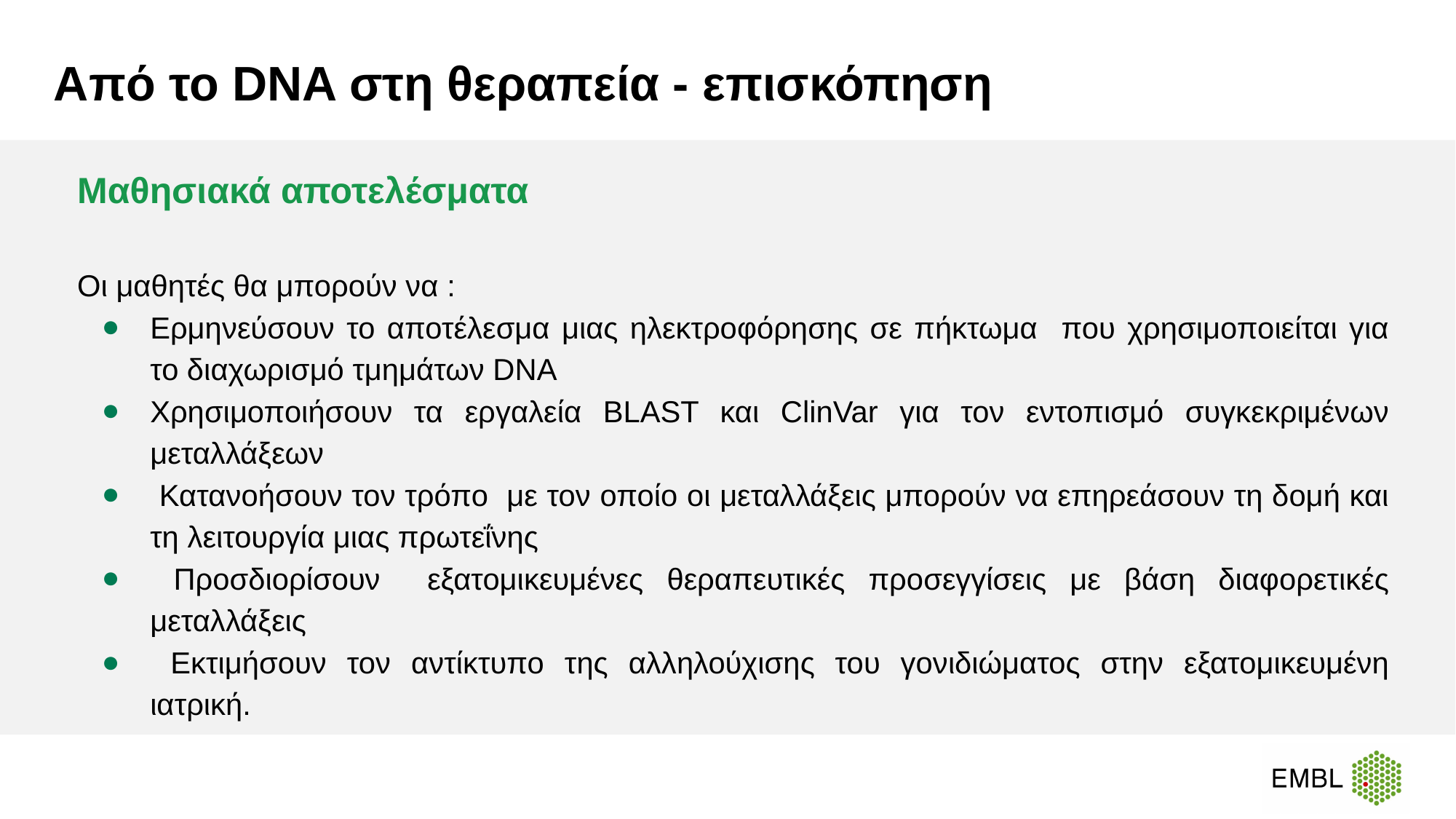

# Από το DNA στη θεραπεία - επισκόπηση
Μαθησιακά αποτελέσματα

Οι μαθητές θα μπορούν να :
Ερμηνεύσουν το αποτέλεσμα μιας ηλεκτροφόρησης σε πήκτωμα  που χρησιμοποιείται για το διαχωρισμό τμημάτων DNA
Χρησιμοποιήσουν τα εργαλεία BLAST και ClinVar για τον εντοπισμό συγκεκριμένων μεταλλάξεων
 Κατανοήσουν τον τρόπο  με τον οποίο οι μεταλλάξεις μπορούν να επηρεάσουν τη δομή και τη λειτουργία μιας πρωτεΐνης
 Προσδιορίσουν  εξατομικευμένες θεραπευτικές προσεγγίσεις με βάση διαφορετικές μεταλλάξεις
 Εκτιμήσουν τον αντίκτυπο της αλληλούχισης του γονιδιώματος στην εξατομικευμένη ιατρική.